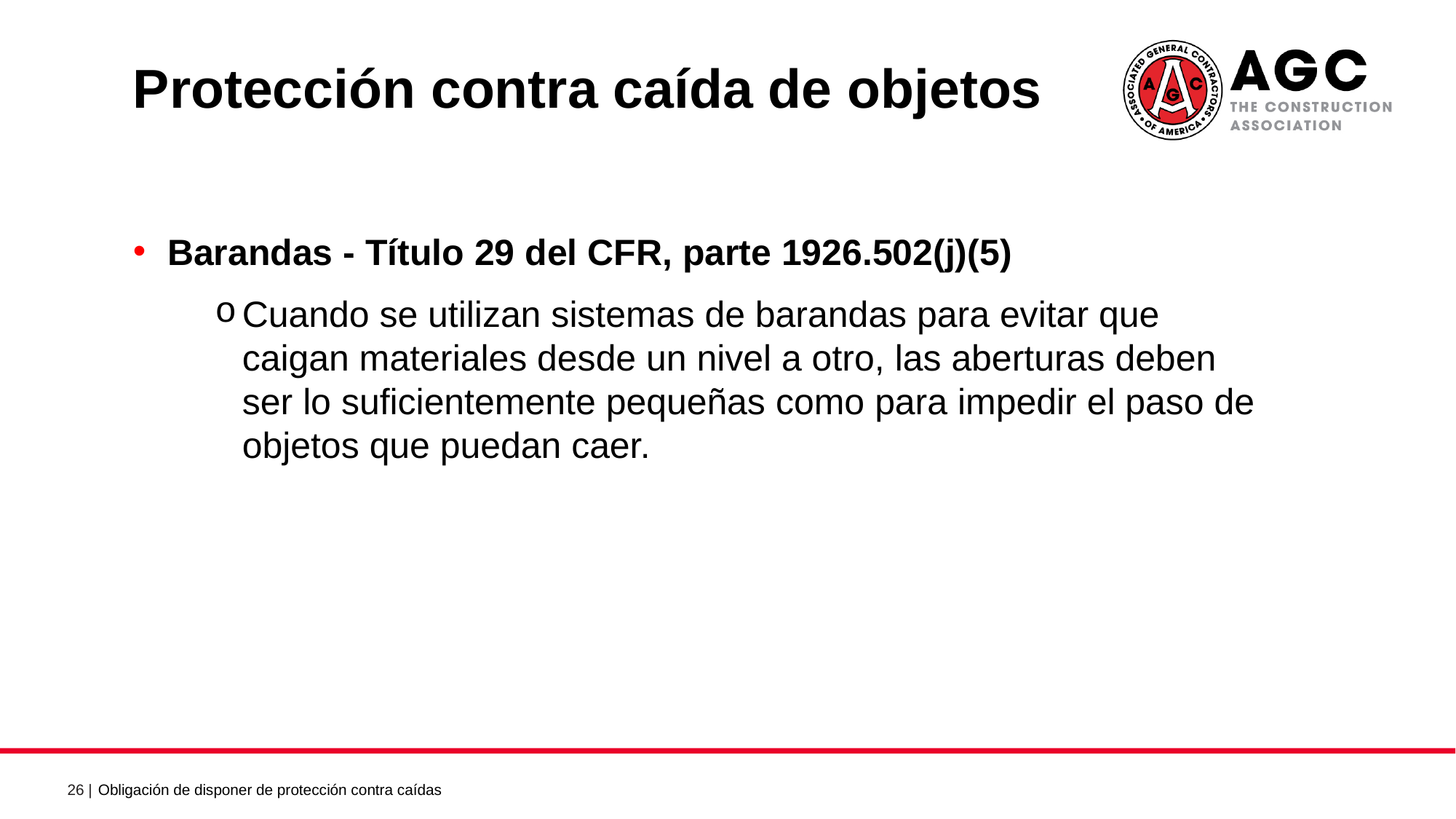

Protección contra caída de objetos
Barandas - Título 29 del CFR, parte 1926.502(j)(5)
Cuando se utilizan sistemas de barandas para evitar que caigan materiales desde un nivel a otro, las aberturas deben ser lo suficientemente pequeñas como para impedir el paso de objetos que puedan caer.
Obligación de disponer de protección contra caídas